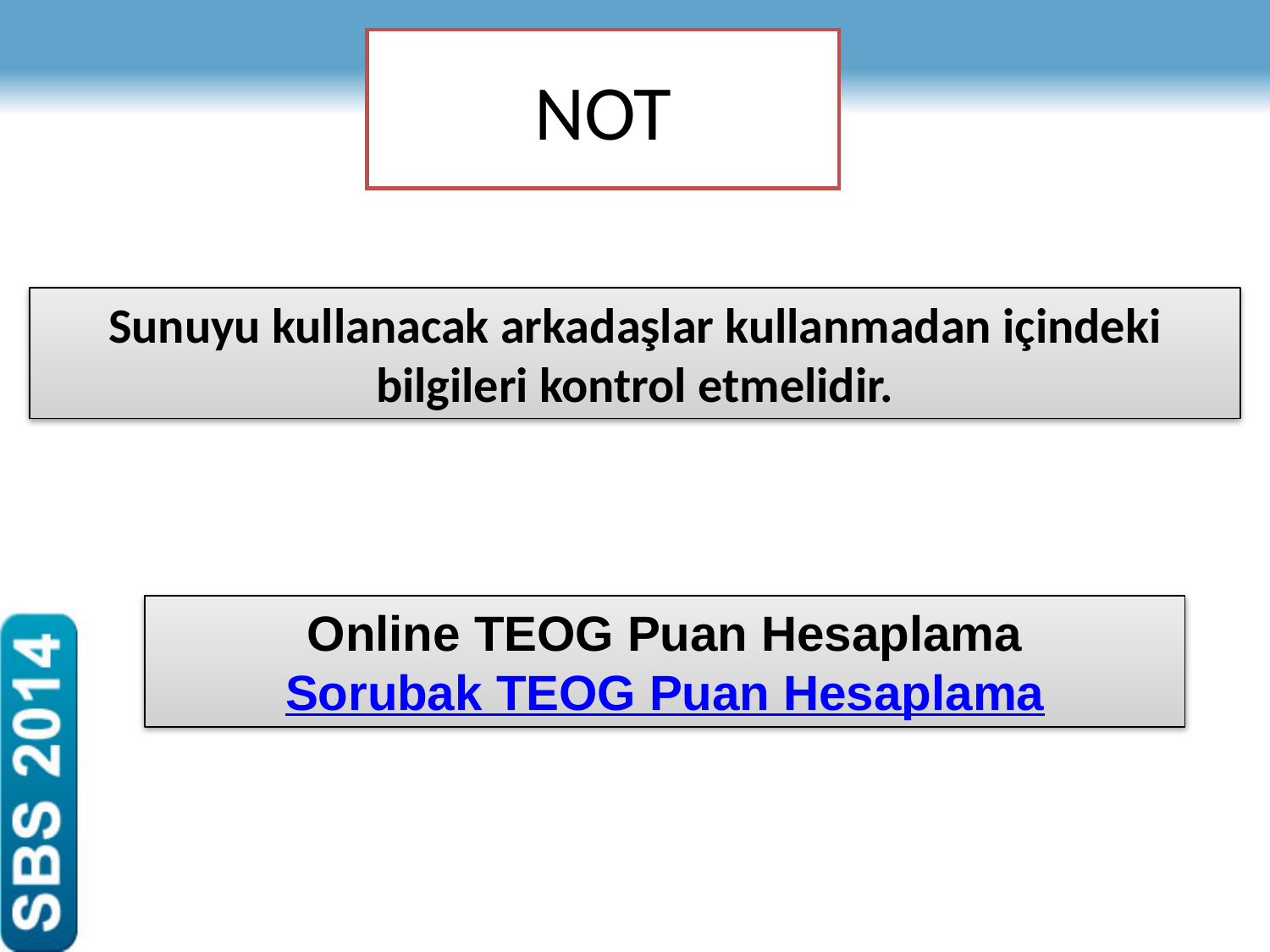

# NOT
Sunuyu kullanacak arkadaşlar kullanmadan içindeki bilgileri kontrol etmelidir.
Online TEOG Puan Hesaplama
Sorubak TEOG Puan Hesaplama